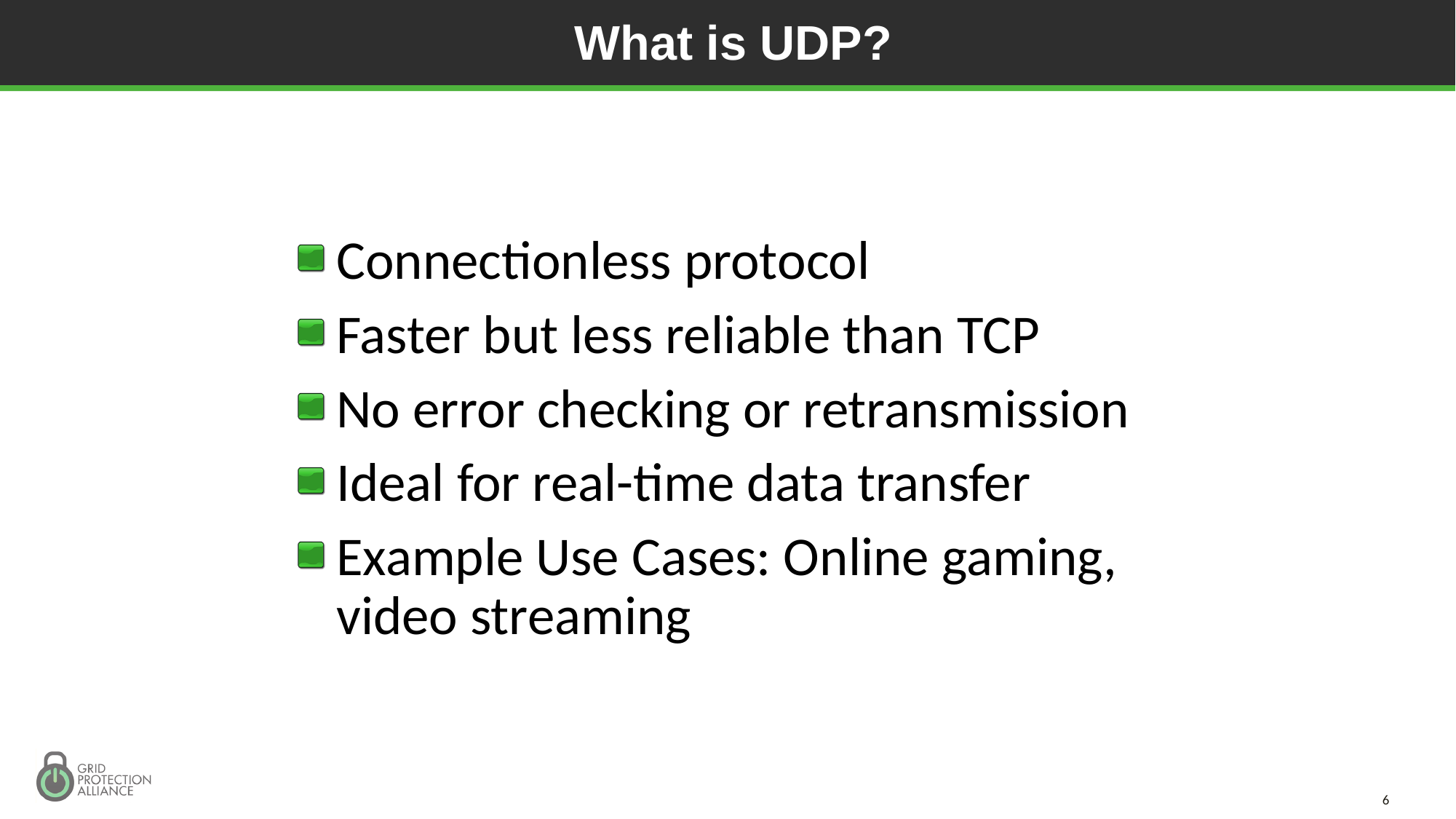

# What is UDP?
Connectionless protocol
Faster but less reliable than TCP
No error checking or retransmission
Ideal for real-time data transfer
Example Use Cases: Online gaming, video streaming